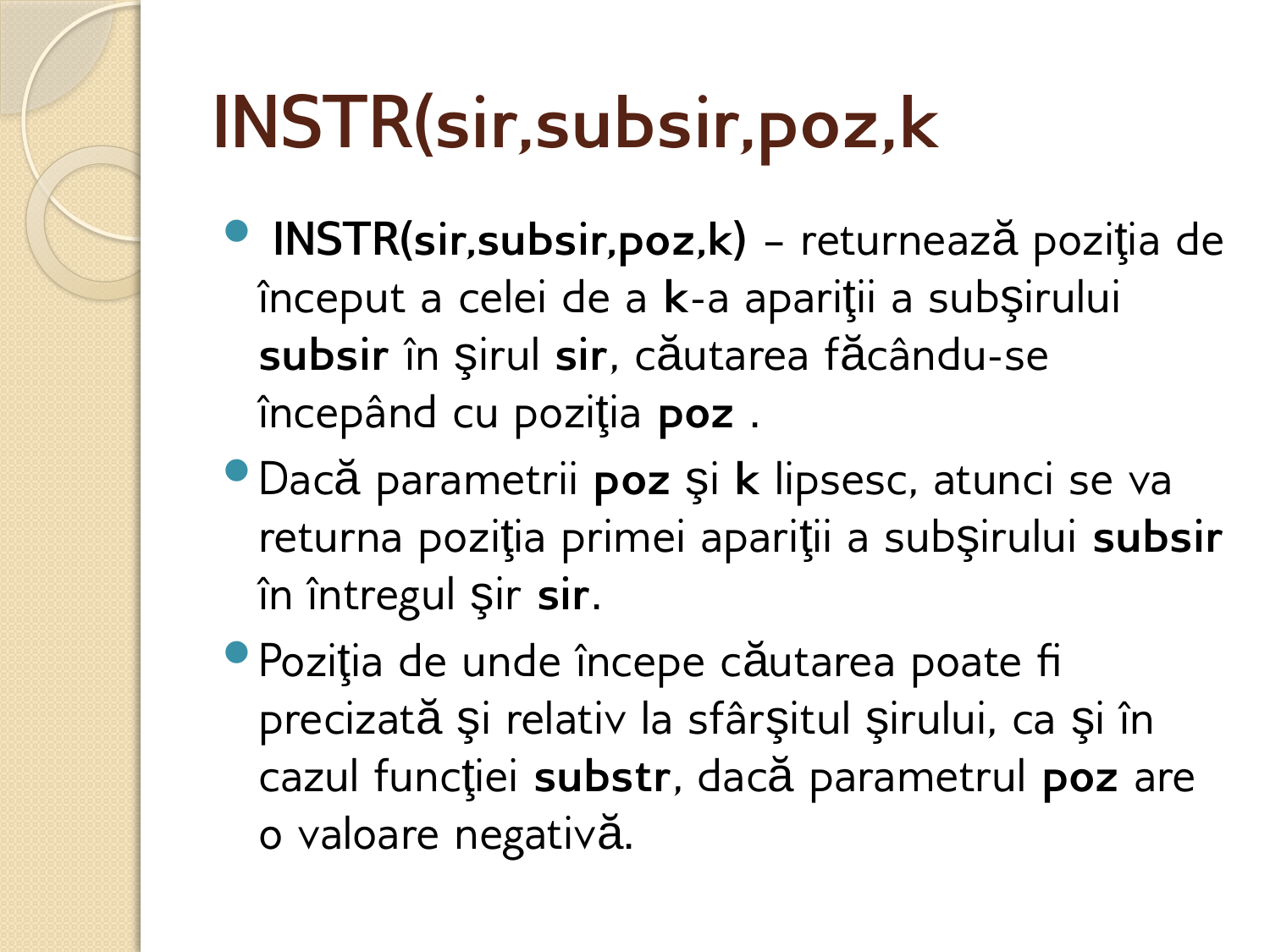

# INSTR(sir,subsir,poz,k
 INSTR(sir,subsir,poz,k) – returnează poziţia de început a celei de a k-a apariţii a subşirului subsir în şirul sir, căutarea făcându-se începând cu poziţia poz .
Dacă parametrii poz şi k lipsesc, atunci se va returna poziţia primei apariţii a subşirului subsir în întregul şir sir.
Poziţia de unde începe căutarea poate fi precizată şi relativ la sfârşitul şirului, ca şi în cazul funcţiei substr, dacă parametrul poz are o valoare negativă.